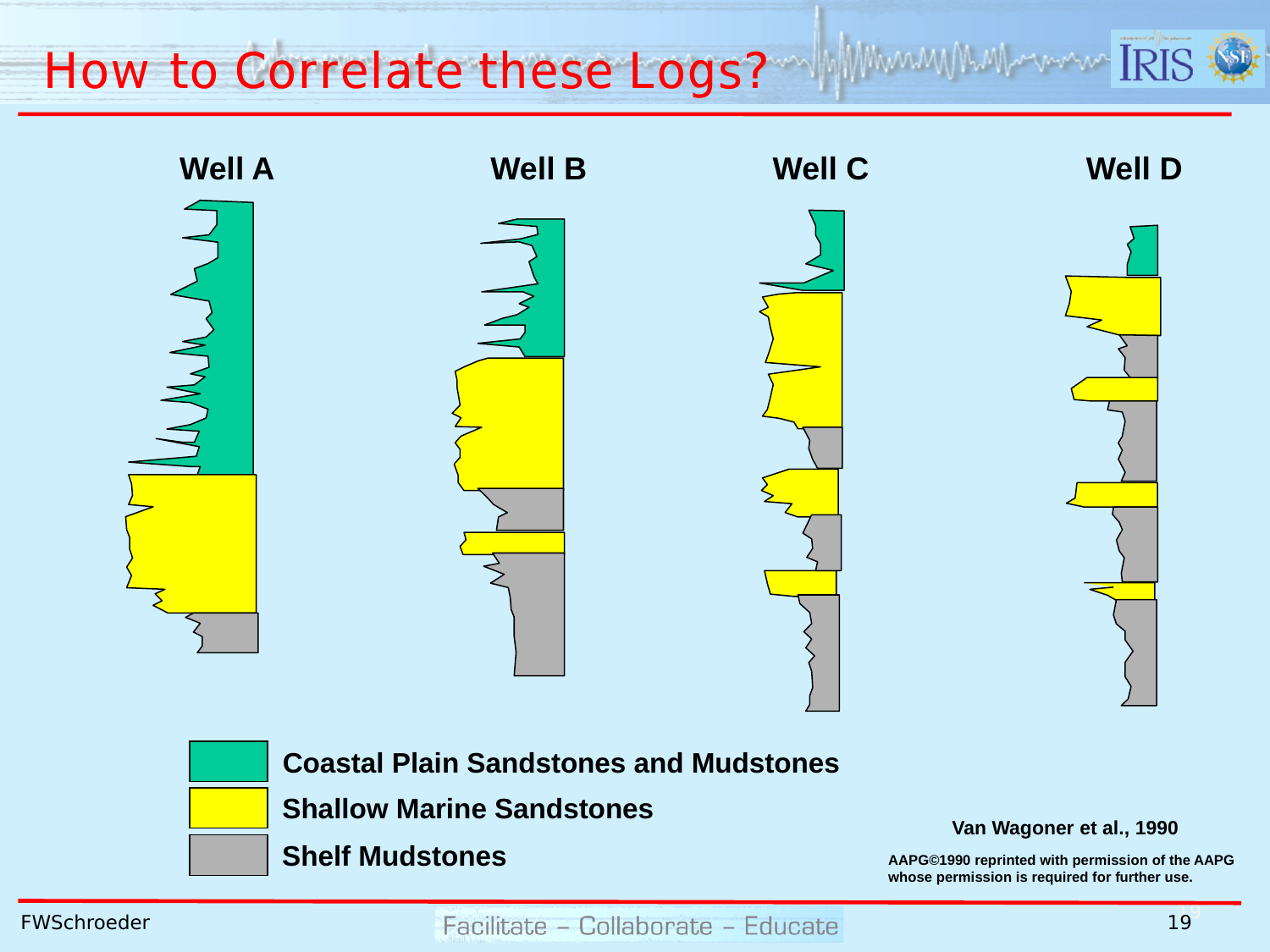

# How to Correlate these Logs?
Well A
Well B
Well C
Well D

Coastal Plain Sandstones and Mudstones

Shallow Marine Sandstones

Van Wagoner et al., 1990
Shelf Mudstones

AAPG©1990 reprinted with permission of the AAPG whose permission is required for further use.